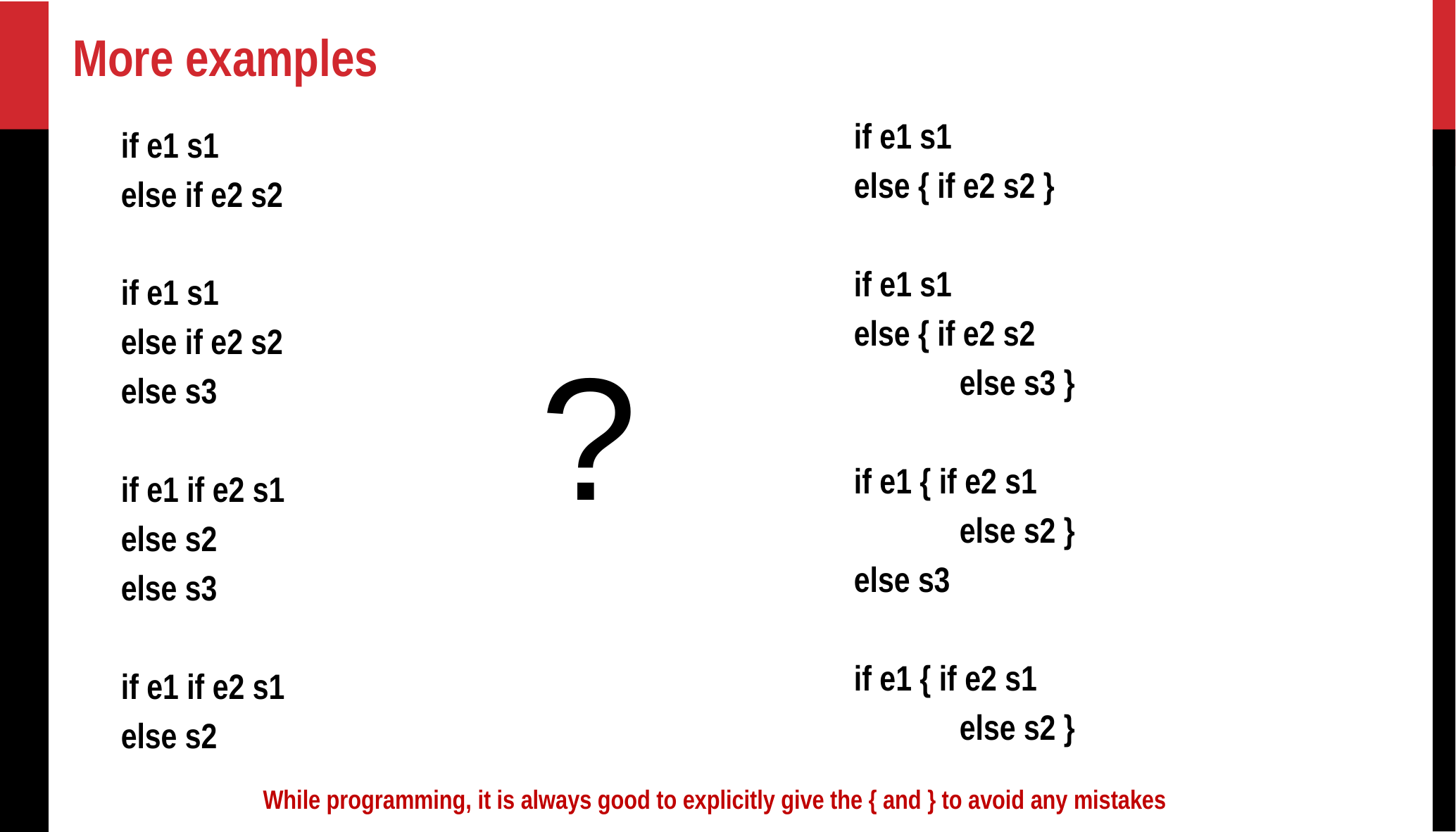

# More examples
if e1 s1
else { if e2 s2 }

if e1 s1
else { if e2 s2
	else s3 }

if e1 { if e2 s1
	else s2 }
else s3

if e1 { if e2 s1
	else s2 }
if e1 s1
else if e2 s2

if e1 s1
else if e2 s2
else s3

if e1 if e2 s1
else s2
else s3

if e1 if e2 s1
else s2
?
While programming, it is always good to explicitly give the { and } to avoid any mistakes